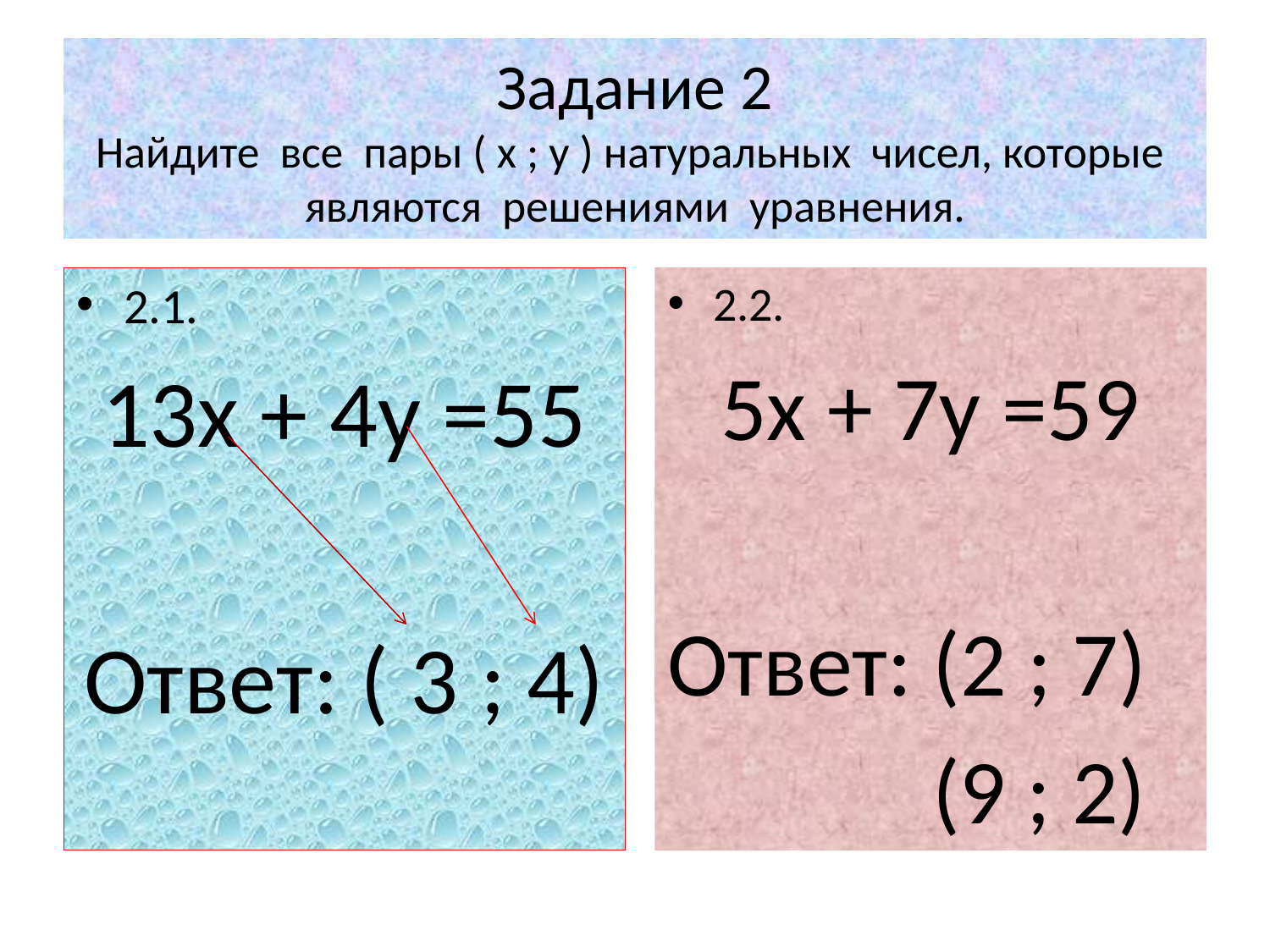

# Задание 2 Найдите  все  пары ( х ; у ) натуральных  чисел, которые  являются  решениями  уравнения.
2.1.
13х + 4у =55

Ответ: ( 3 ; 4)
2.2.
5х + 7у =59

Ответ: (2 ; 7)
                         (9 ; 2)